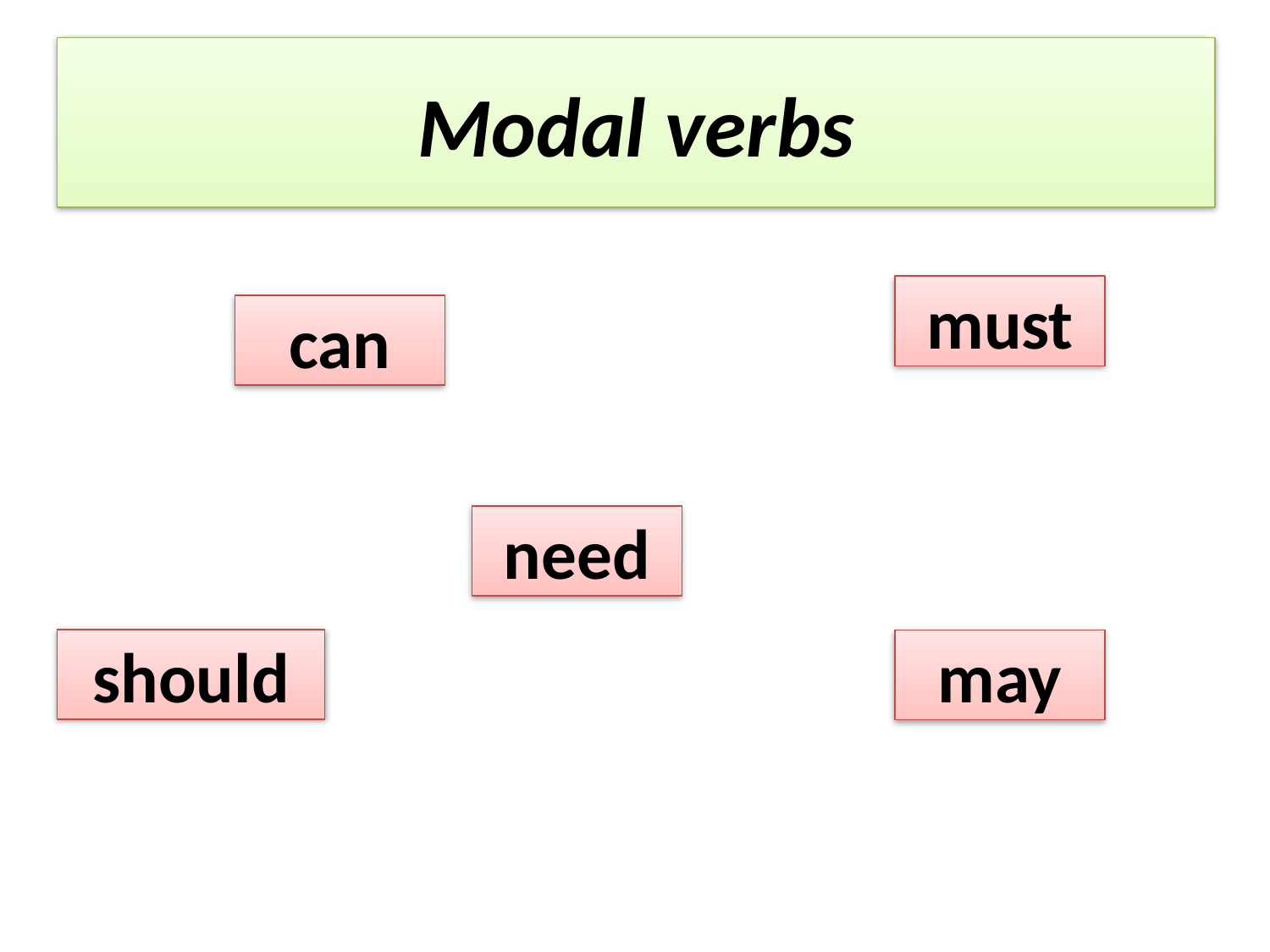

Modal verbs
# What is the topic of our lesson?
must
can
need
should
may